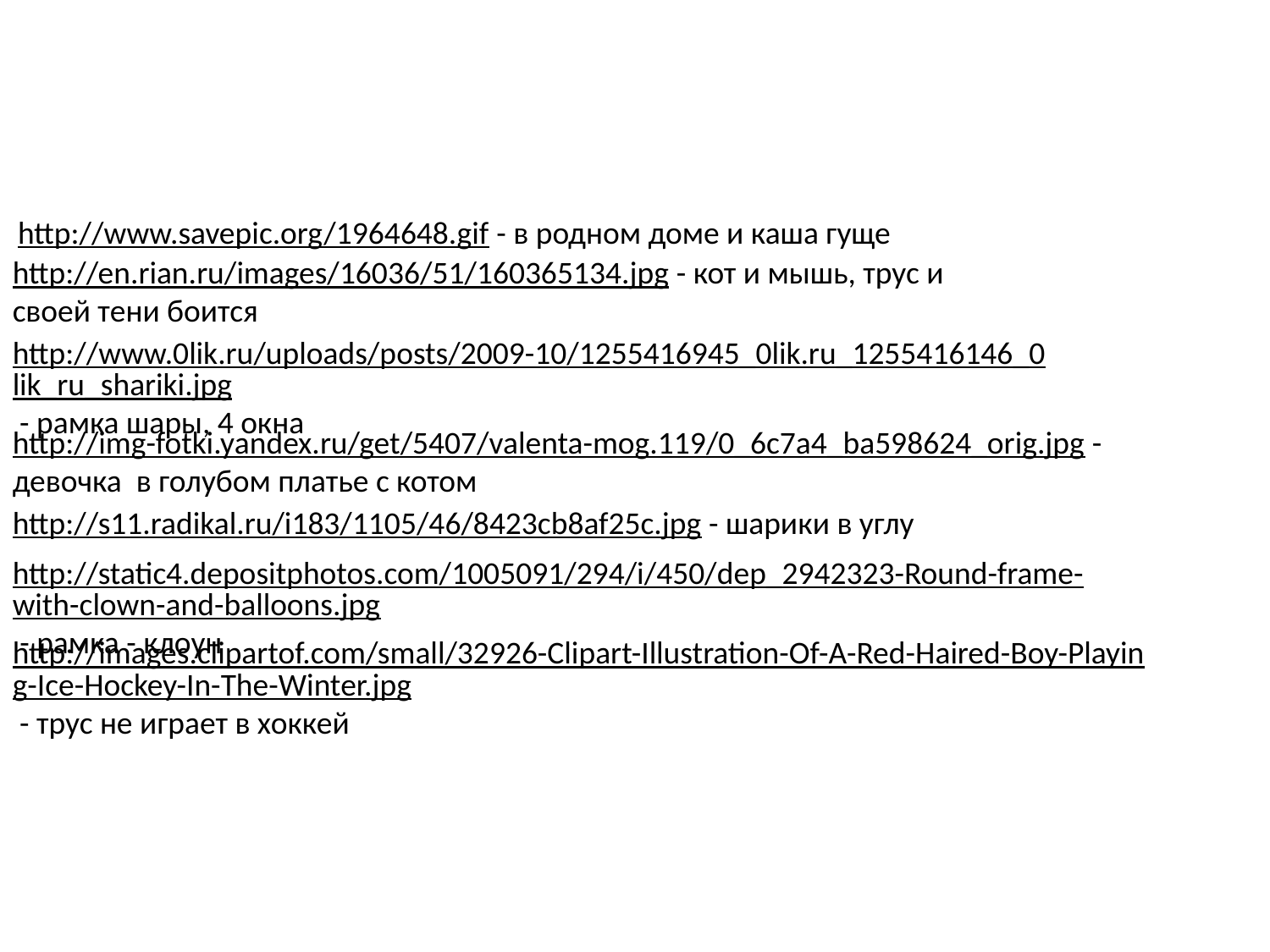

http://www.savepic.org/1964648.gif - в родном доме и каша гуще
http://en.rian.ru/images/16036/51/160365134.jpg - кот и мышь, трус и своей тени боится
http://www.0lik.ru/uploads/posts/2009-10/1255416945_0lik.ru_1255416146_0lik_ru_shariki.jpg - рамка шары, 4 окна
http://img-fotki.yandex.ru/get/5407/valenta-mog.119/0_6c7a4_ba598624_orig.jpg - девочка  в голубом платье с котом
http://s11.radikal.ru/i183/1105/46/8423cb8af25c.jpg - шарики в углу
http://static4.depositphotos.com/1005091/294/i/450/dep_2942323-Round-frame-with-clown-and-balloons.jpg - рамка - клоун
http://images.clipartof.com/small/32926-Clipart-Illustration-Of-A-Red-Haired-Boy-Playing-Ice-Hockey-In-The-Winter.jpg - трус не играет в хоккей